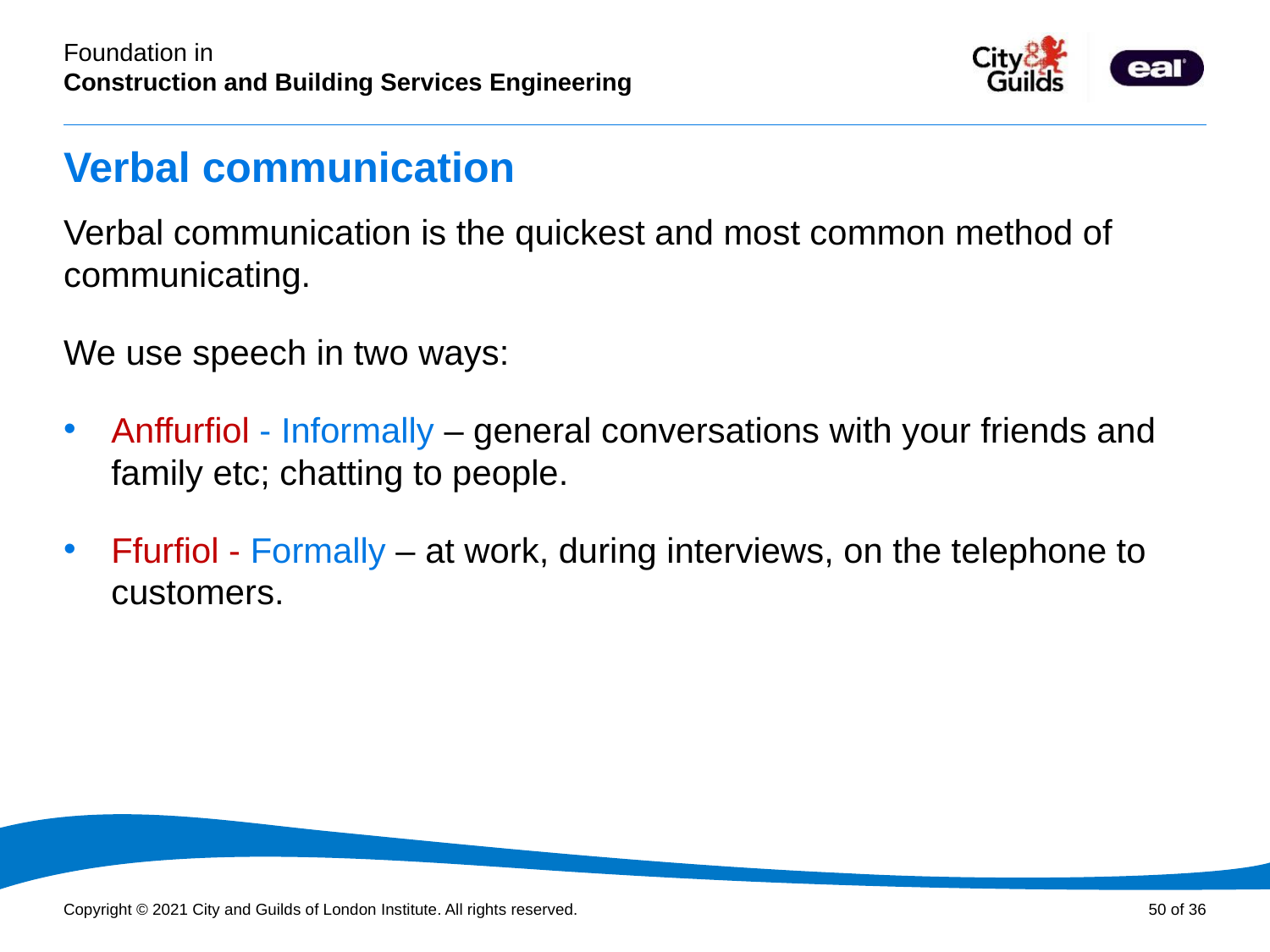

# Verbal communication
Verbal communication is the quickest and most common method of communicating.
We use speech in two ways:
Anffurfiol - Informally – general conversations with your friends and family etc; chatting to people.
Ffurfiol - Formally – at work, during interviews, on the telephone to customers.